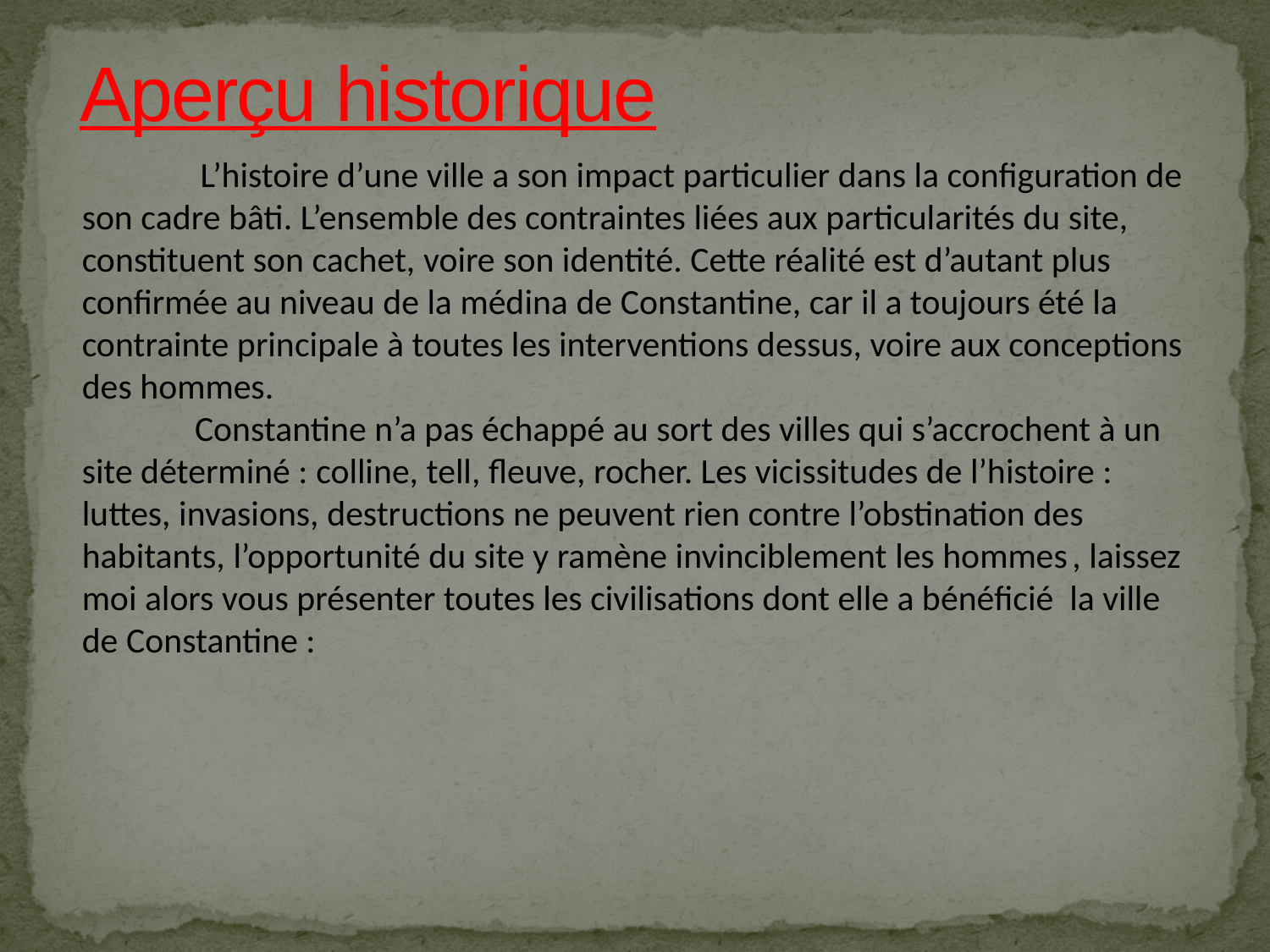

# Aperçu historique
             L’histoire d’une ville a son impact particulier dans la configuration de son cadre bâti. L’ensemble des contraintes liées aux particularités du site, constituent son cachet, voire son identité. Cette réalité est d’autant plus confirmée au niveau de la médina de Constantine, car il a toujours été la contrainte principale à toutes les interventions dessus, voire aux conceptions des hommes.
              Constantine n’a pas échappé au sort des villes qui s’accrochent à un site déterminé : colline, tell, fleuve, rocher. Les vicissitudes de l’histoire : luttes, invasions, destructions ne peuvent rien contre l’obstination des habitants, l’opportunité du site y ramène invinciblement les hommes , laissez moi alors vous présenter toutes les civilisations dont elle a bénéficié  la ville de Constantine :